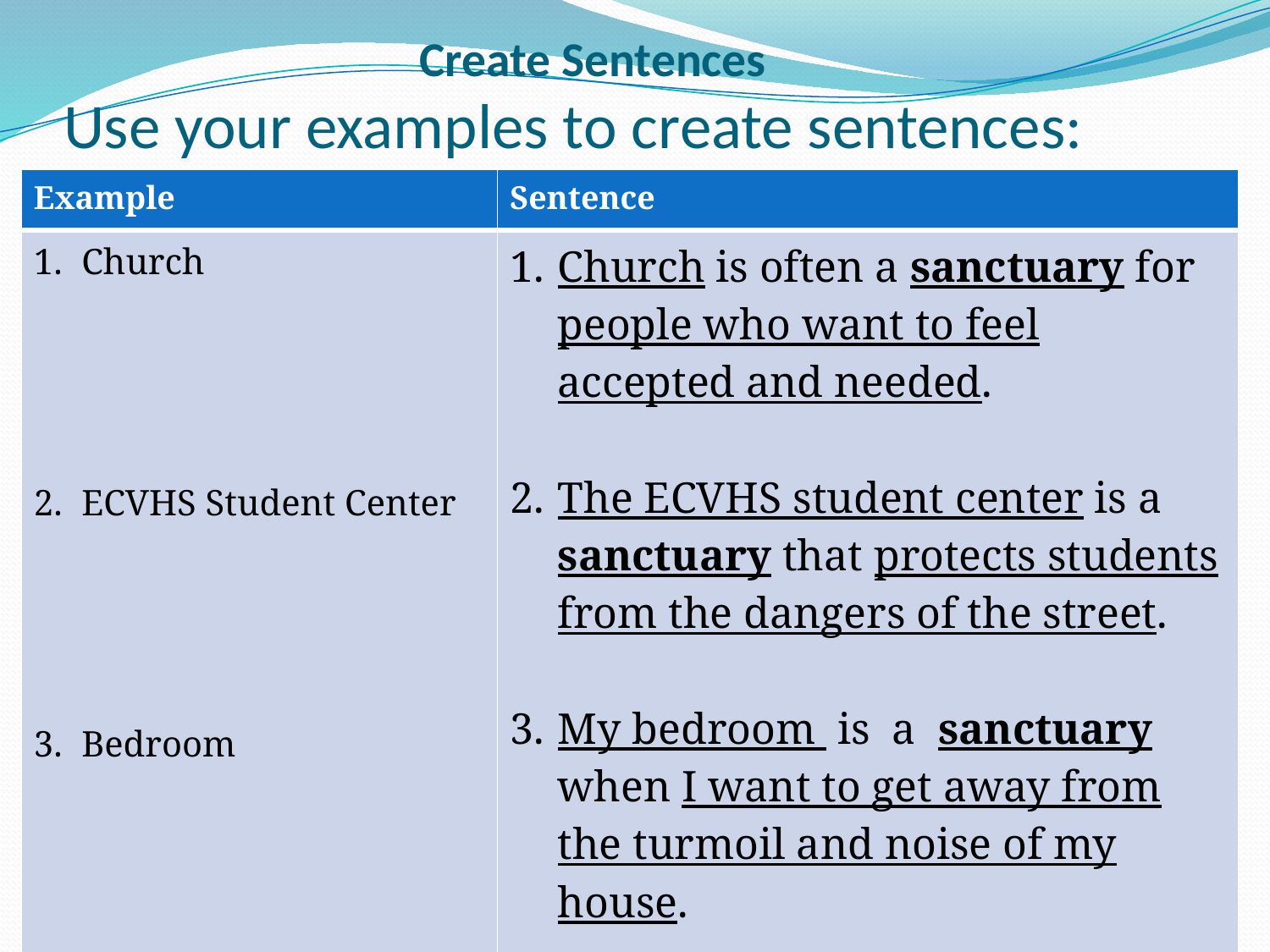

Create Sentences
# Use your examples to create sentences:
| Example | Sentence |
| --- | --- |
| Church ECVHS Student Center Bedroom | Church is often a sanctuary for people who want to feel accepted and needed. The ECVHS student center is a sanctuary that protects students from the dangers of the street. My bedroom is a sanctuary when I want to get away from the turmoil and noise of my house. |